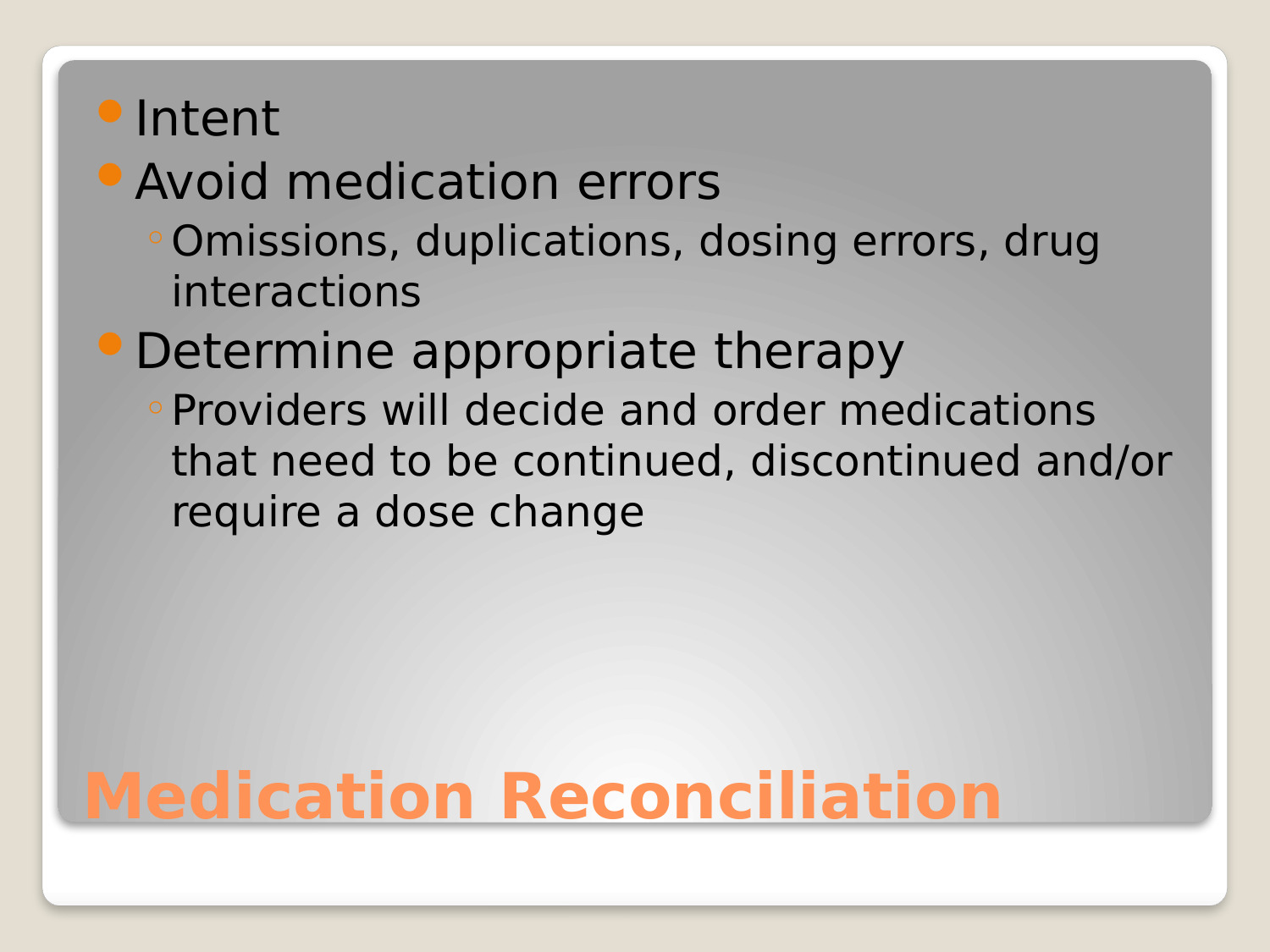

Intent
Avoid medication errors
Omissions, duplications, dosing errors, drug interactions
Determine appropriate therapy
Providers will decide and order medications that need to be continued, discontinued and/or require a dose change
# Medication Reconciliation